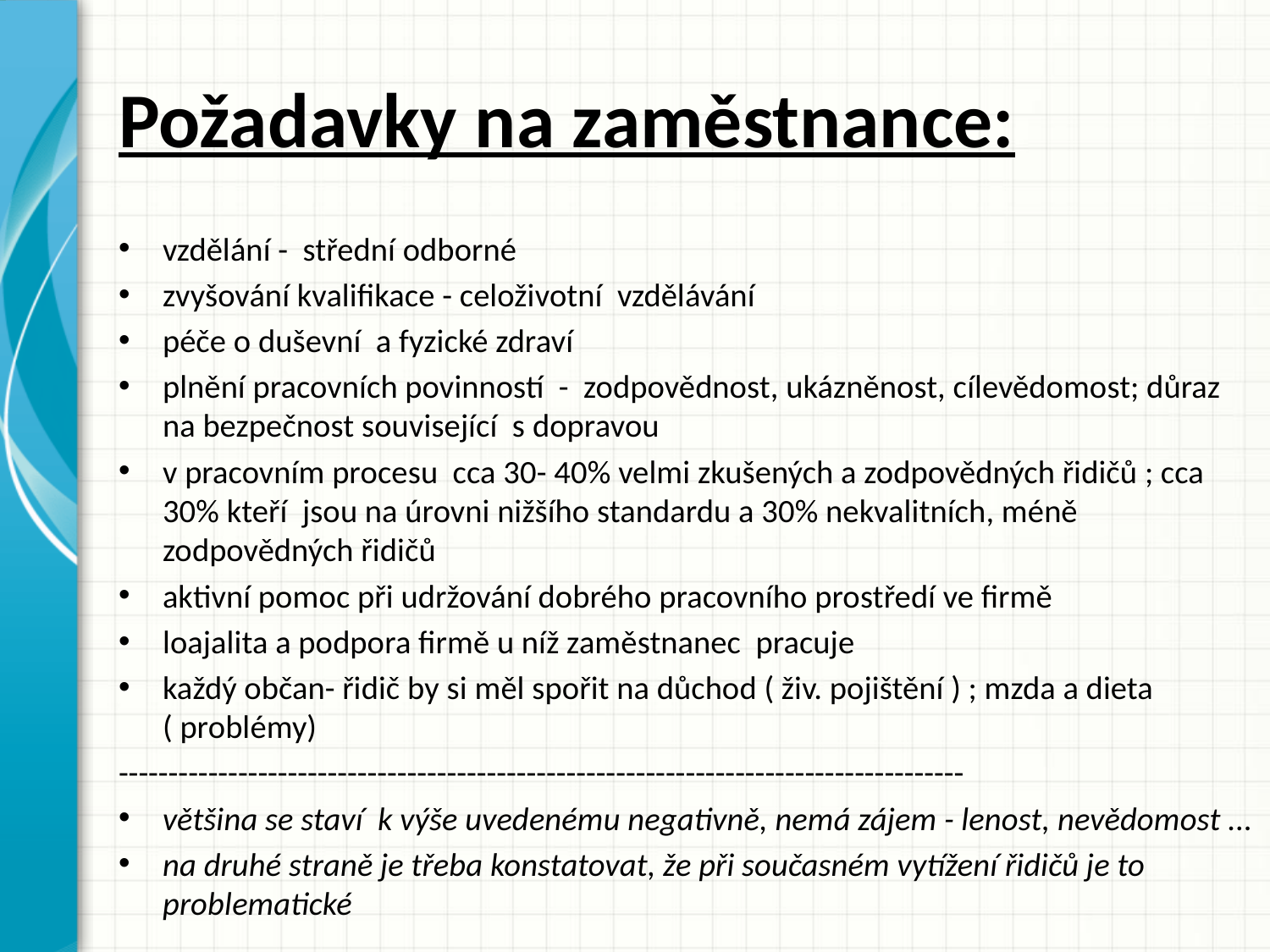

# Požadavky na zaměstnance:
vzdělání -  střední odborné
zvyšování kvalifikace - celoživotní  vzdělávání
péče o duševní  a fyzické zdraví
plnění pracovních povinností  -  zodpovědnost, ukázněnost, cílevědomost; důraz na bezpečnost související  s dopravou
v pracovním procesu  cca 30- 40% velmi zkušených a zodpovědných řidičů ; cca 30% kteří  jsou na úrovni nižšího standardu a 30% nekvalitních, méně zodpovědných řidičů
aktivní pomoc při udržování dobrého pracovního prostředí ve firmě
loajalita a podpora firmě u níž zaměstnanec  pracuje
každý občan- řidič by si měl spořit na důchod ( živ. pojištění ) ; mzda a dieta
( problémy)
-------------------------------------------------------------------------------------
většina se staví  k výše uvedenému negativně, nemá zájem - lenost, nevědomost ...
na druhé straně je třeba konstatovat, že při současném vytížení řidičů je to problematické